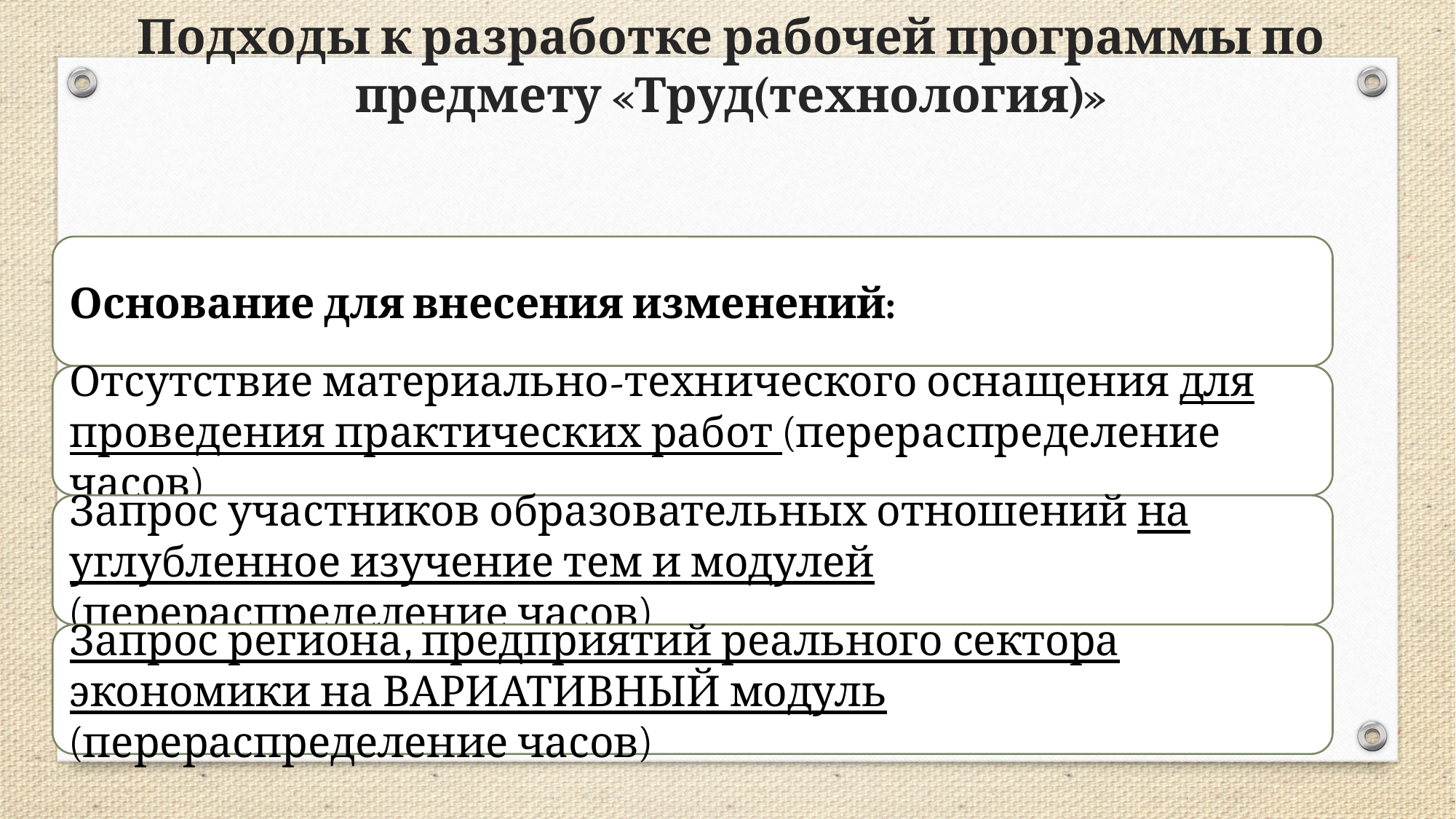

# Подходы к разработке рабочей программы по предмету «Труд(технология)»

Основание для внесения изменений:
Отсутствие материально-технического оснащения для проведения практических работ (перераспределение часов)
Запрос участников образовательных отношений на углубленное изучение тем и модулей (перераспределение часов)
Запрос региона, предприятий реального сектора экономики на ВАРИАТИВНЫЙ модуль (перераспределение часов)